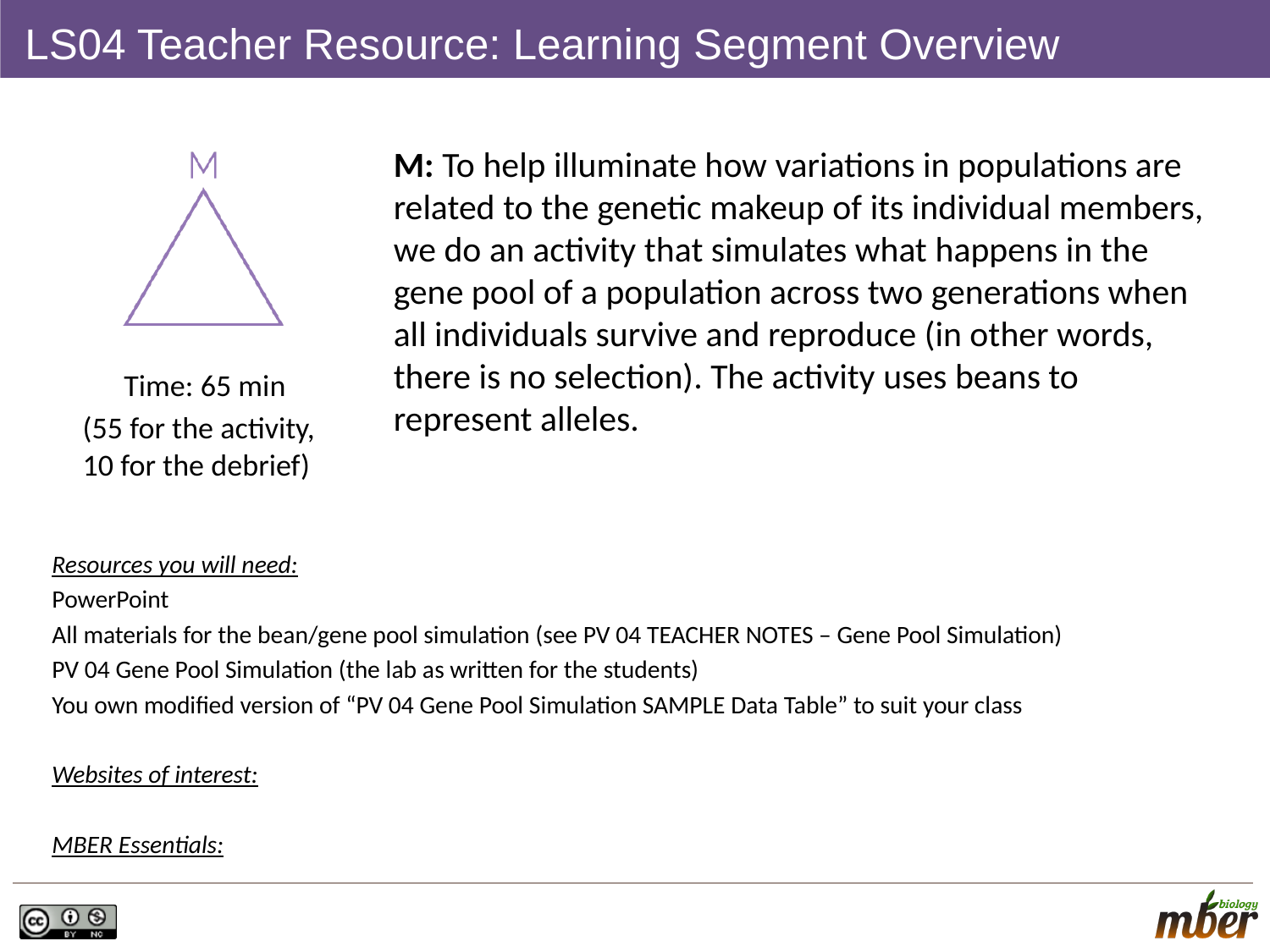

# LS04 Teacher Resource: Learning Segment Overview
M: To help illuminate how variations in populations are related to the genetic makeup of its individual members, we do an activity that simulates what happens in the gene pool of a population across two generations when all individuals survive and reproduce (in other words, there is no selection). The activity uses beans to represent alleles.
Time: 65 min
(55 for the activity, 10 for the debrief)

Resources you will need:
PowerPoint
All materials for the bean/gene pool simulation (see PV 04 TEACHER NOTES – Gene Pool Simulation)
PV 04 Gene Pool Simulation (the lab as written for the students)
You own modified version of “PV 04 Gene Pool Simulation SAMPLE Data Table” to suit your class

Websites of interest:

MBER Essentials: